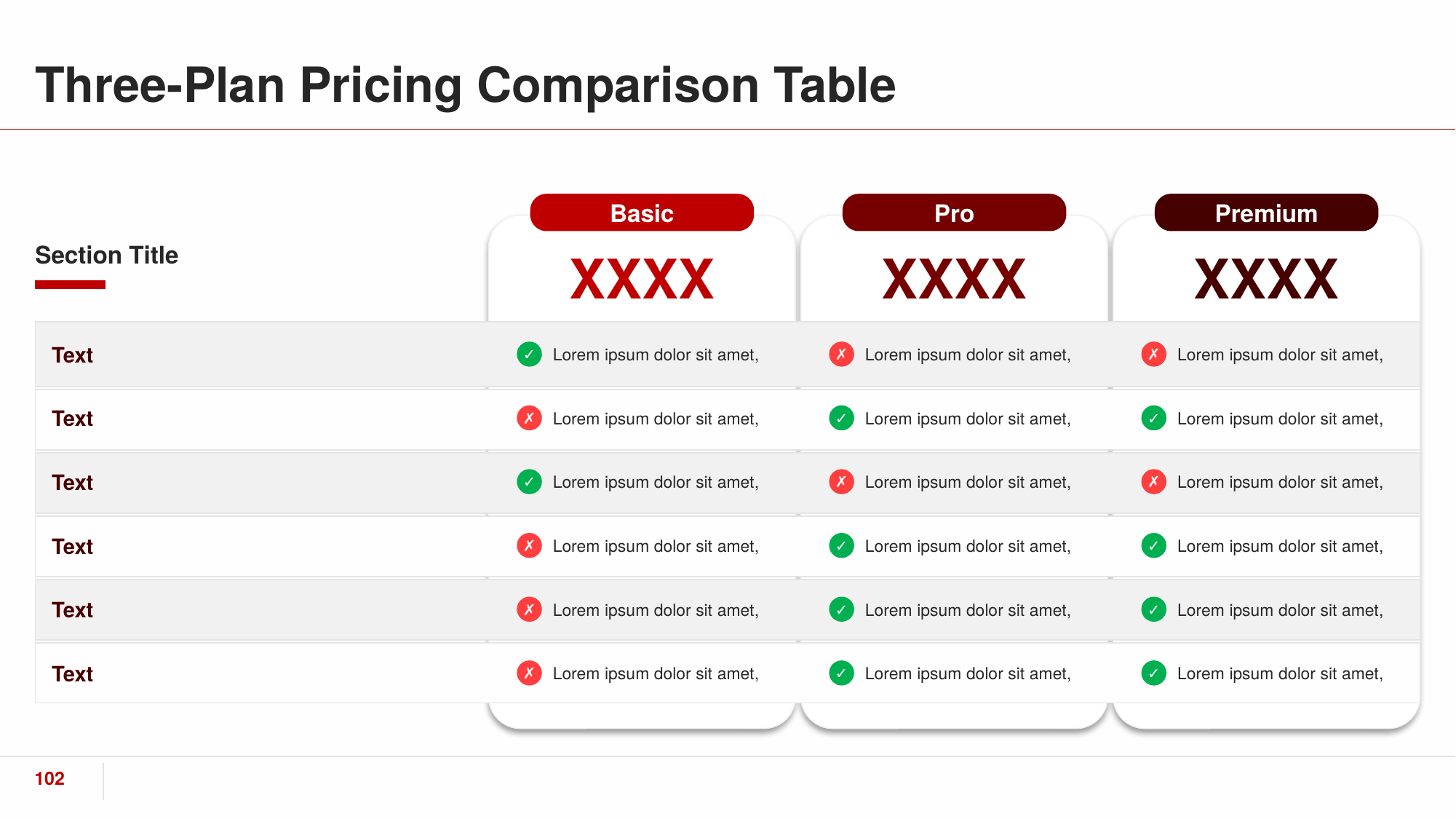

# Three-Plan Pricing Comparison Table
Basic
Pro
Premium

Section Title
XXXX
XXXX
XXXX

Text
✓
Lorem ipsum dolor sit amet,
✗
Lorem ipsum dolor sit amet,
✗
Lorem ipsum dolor sit amet,

Text
✗
Lorem ipsum dolor sit amet,
✓
Lorem ipsum dolor sit amet,
✓
Lorem ipsum dolor sit amet,

Text
✓
Lorem ipsum dolor sit amet,
✗
Lorem ipsum dolor sit amet,
✗
Lorem ipsum dolor sit amet,

Text
✗
Lorem ipsum dolor sit amet,
✓
Lorem ipsum dolor sit amet,
✓
Lorem ipsum dolor sit amet,

Text
✗
Lorem ipsum dolor sit amet,
✓
Lorem ipsum dolor sit amet,
✓
Lorem ipsum dolor sit amet,

Text
✗
Lorem ipsum dolor sit amet,
✓
Lorem ipsum dolor sit amet,
✓
Lorem ipsum dolor sit amet,
102